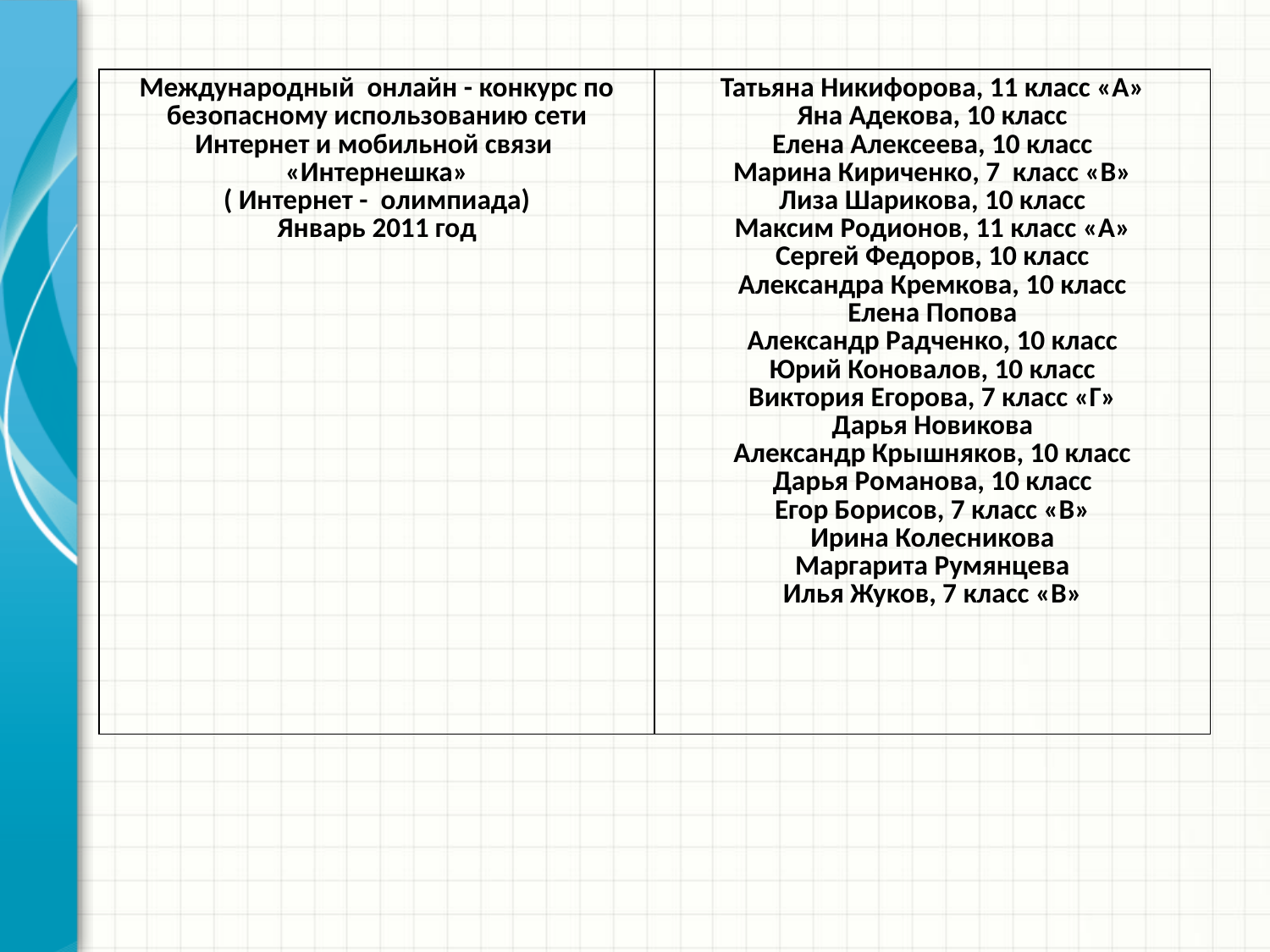

| Международный онлайн - конкурс по безопасному использованию сети Интернет и мобильной связи «Интернешка» ( Интернет - олимпиада) Январь 2011 год | Татьяна Никифорова, 11 класс «А» Яна Адекова, 10 класс Елена Алексеева, 10 класс Марина Кириченко, 7 класс «В» Лиза Шарикова, 10 класс Максим Родионов, 11 класс «А» Сергей Федоров, 10 класс Александра Кремкова, 10 класс Елена Попова Александр Радченко, 10 класс Юрий Коновалов, 10 класс Виктория Егорова, 7 класс «Г» Дарья Новикова Александр Крышняков, 10 класс Дарья Романова, 10 класс Егор Борисов, 7 класс «В» Ирина Колесникова Маргарита Румянцева Илья Жуков, 7 класс «В» |
| --- | --- |